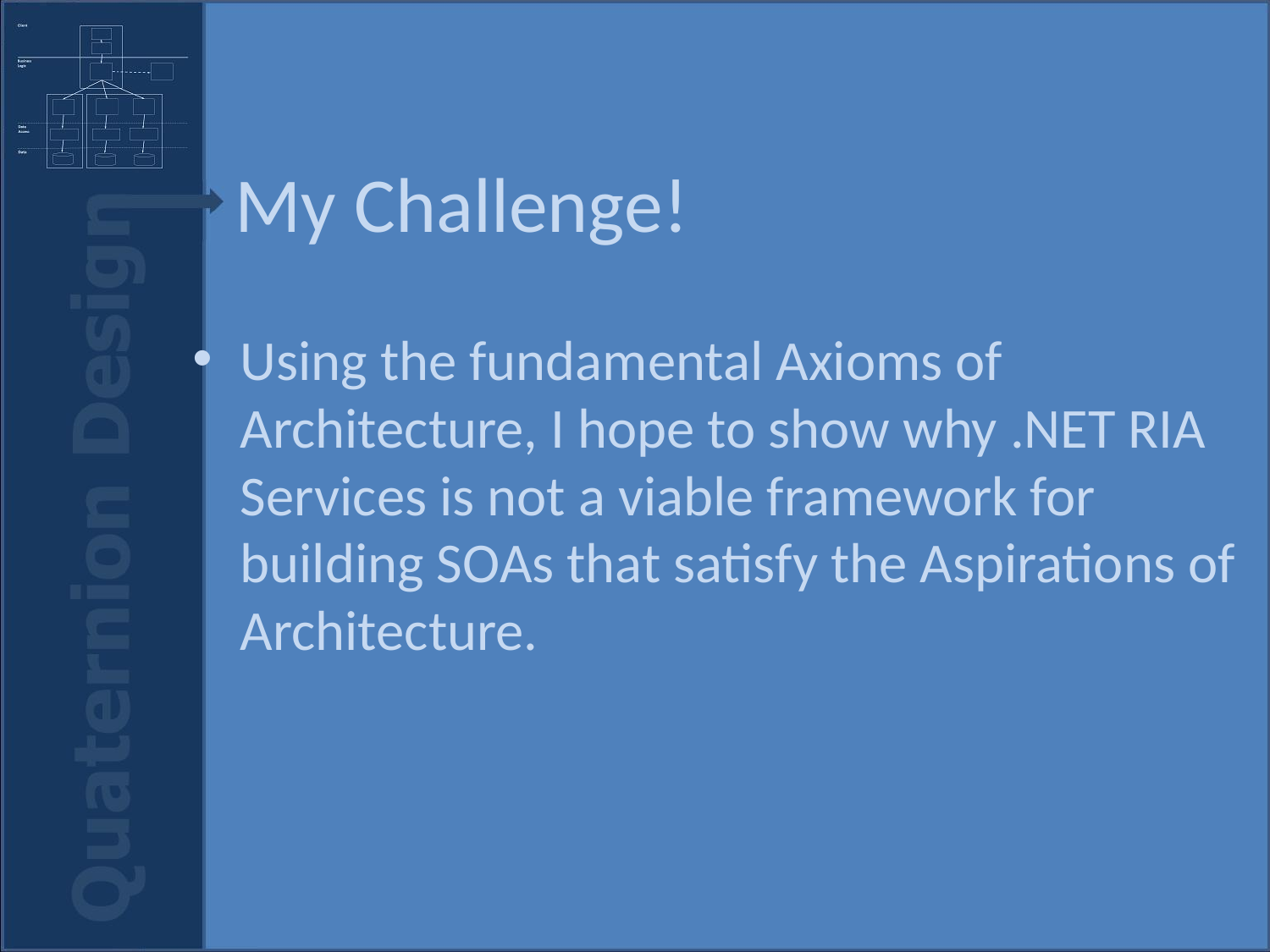

# My Challenge!
Using the fundamental Axioms of Architecture, I hope to show why .NET RIA Services is not a viable framework for building SOAs that satisfy the Aspirations of Architecture.